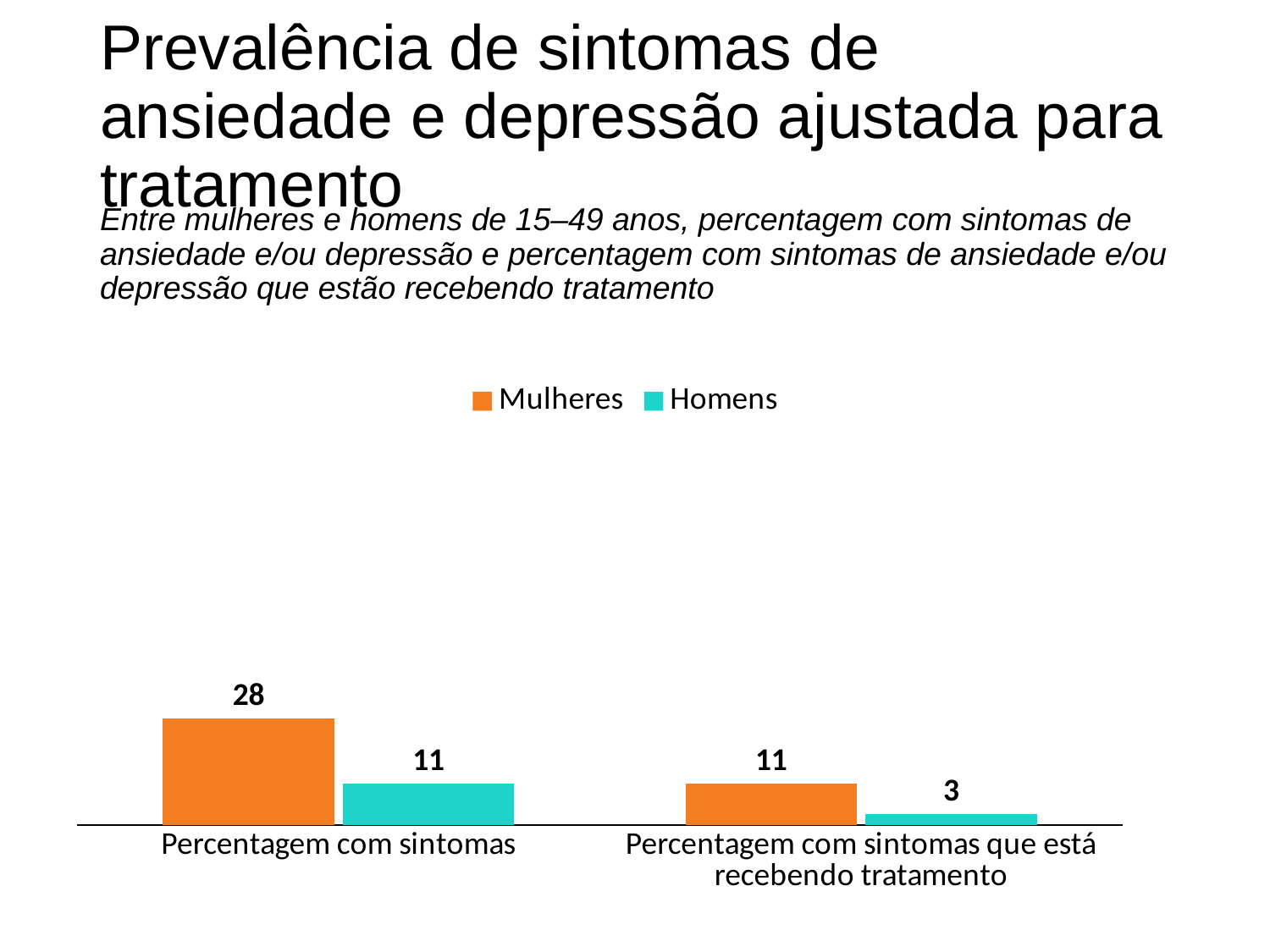

# Prevalência de sintomas de ansiedade e depressão ajustada para tratamento
Entre mulheres e homens de 15–49 anos, percentagem com sintomas de ansiedade e/ou depressão e percentagem com sintomas de ansiedade e/ou depressão que estão recebendo tratamento

### Chart

| Category | Mulheres | Homens |
|---|---|---|
| Percentagem com sintomas | 28.0 | 11.0 |
| Percentagem com sintomas que está recebendo tratamento | 11.0 | 3.0 |